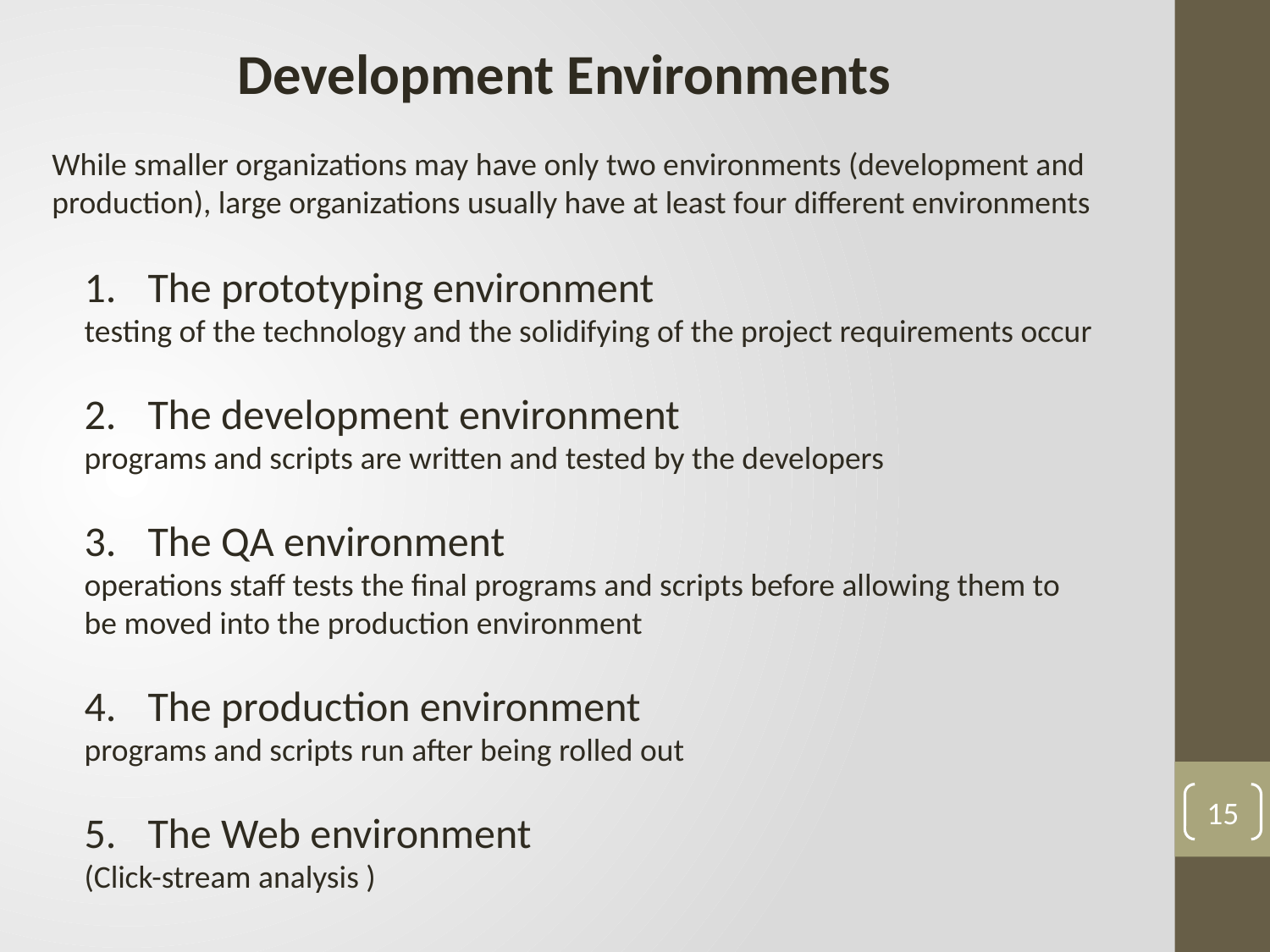

Development Environments
While smaller organizations may have only two environments (development and production), large organizations usually have at least four different environments
The prototyping environment
testing of the technology and the solidifying of the project requirements occur

The development environment
programs and scripts are written and tested by the developers

The QA environment
operations staff tests the final programs and scripts before allowing them to be moved into the production environment

The production environment
programs and scripts run after being rolled out

The Web environment
(Click-stream analysis )
15